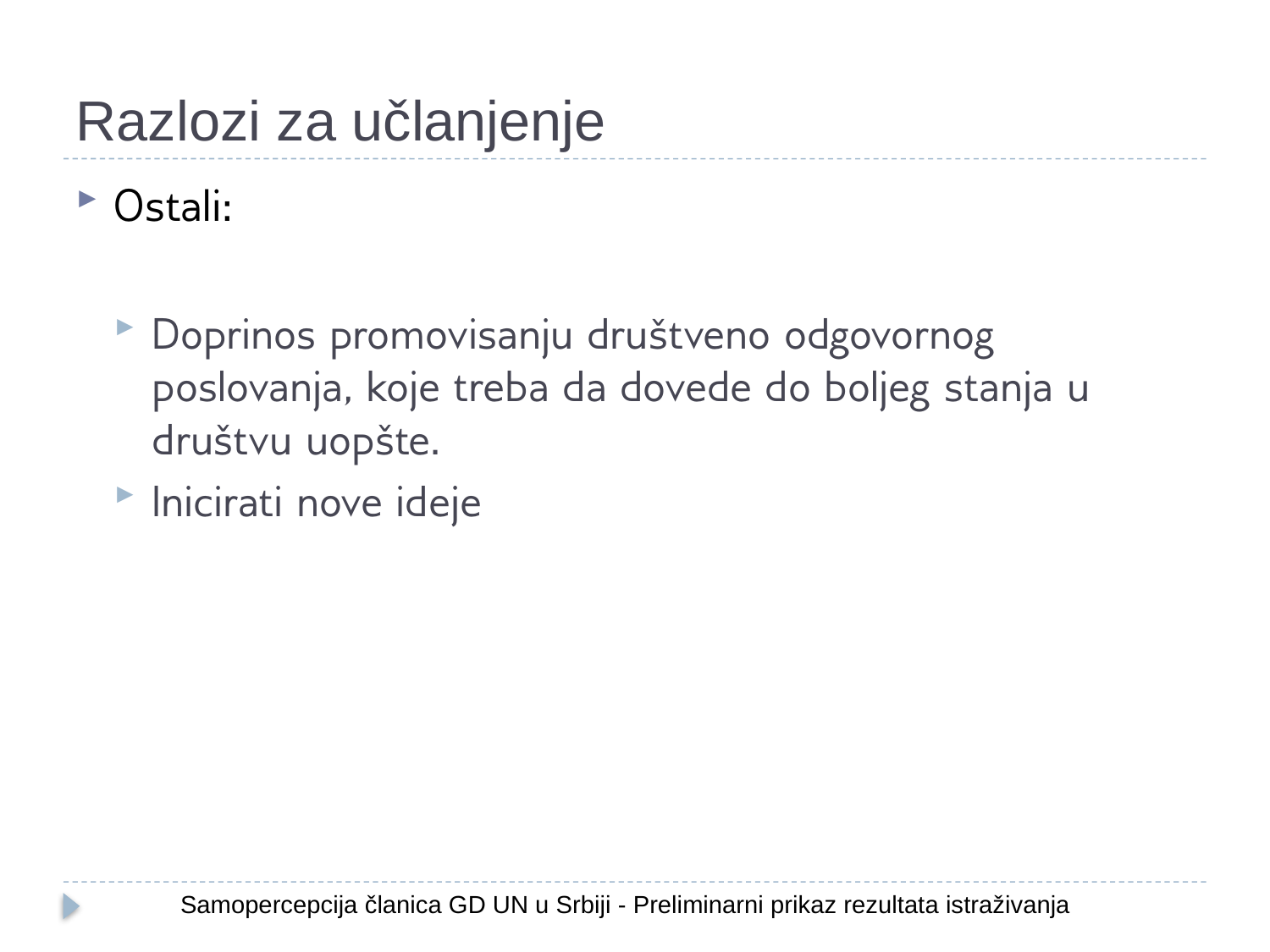

# Razlozi za učlanjenje
Ostali:

Doprinos promovisanju društveno odgovornog poslovanja, koje treba da dovede do boljeg stanja u društvu uopšte.
Inicirati nove ideje

Samopercepcija članica GD UN u Srbiji - Preliminarni prikaz rezultata istraživanja